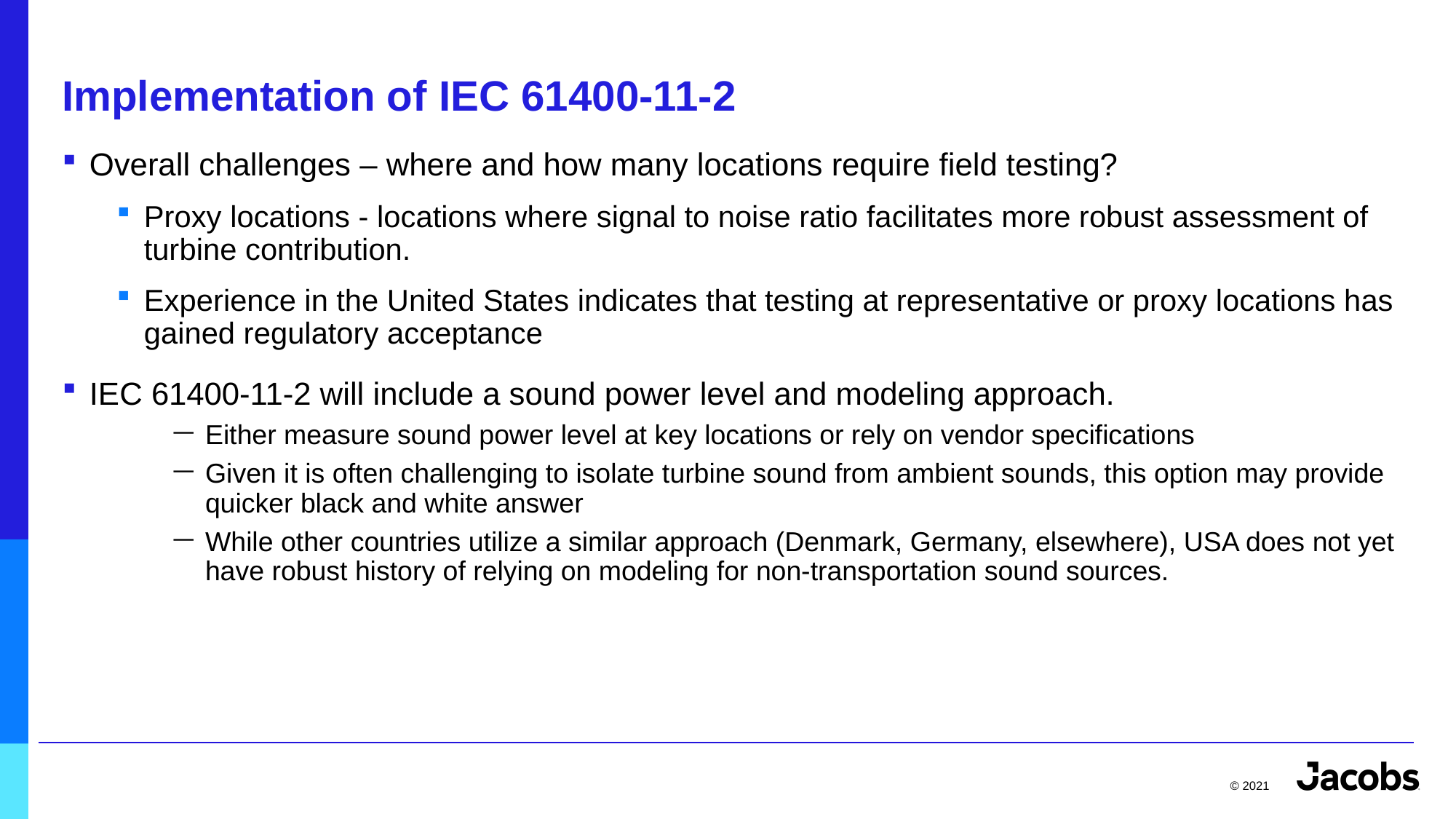

# Implementation of IEC 61400-11-2
Overall challenges – where and how many locations require field testing?
Proxy locations - locations where signal to noise ratio facilitates more robust assessment of turbine contribution.
Experience in the United States indicates that testing at representative or proxy locations has gained regulatory acceptance
IEC 61400-11-2 will include a sound power level and modeling approach.
Either measure sound power level at key locations or rely on vendor specifications
Given it is often challenging to isolate turbine sound from ambient sounds, this option may provide quicker black and white answer
While other countries utilize a similar approach (Denmark, Germany, elsewhere), USA does not yet have robust history of relying on modeling for non-transportation sound sources.